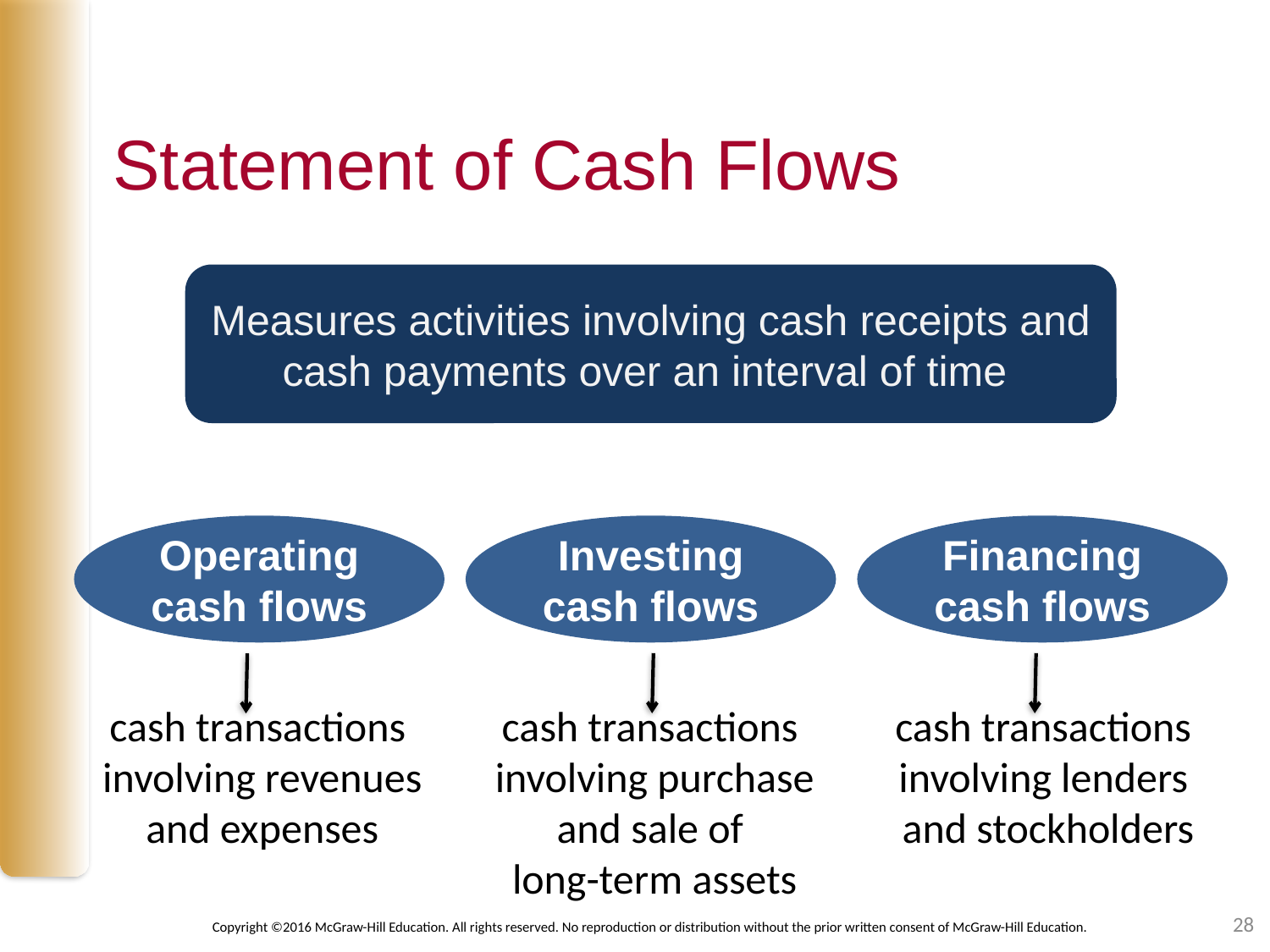

# Statement of Cash Flows
Measures activities involving cash receipts and cash payments over an interval of time
Operating
cash flows
Investing
cash flows
Financing
cash flows
cash transactions
involving lenders
and stockholders
cash transactions
involving purchase
and sale of
long-term assets
cash transactions
involving revenues and expenses
28
Copyright ©2016 McGraw-Hill Education. All rights reserved. No reproduction or distribution without the prior written consent of McGraw-Hill Education.